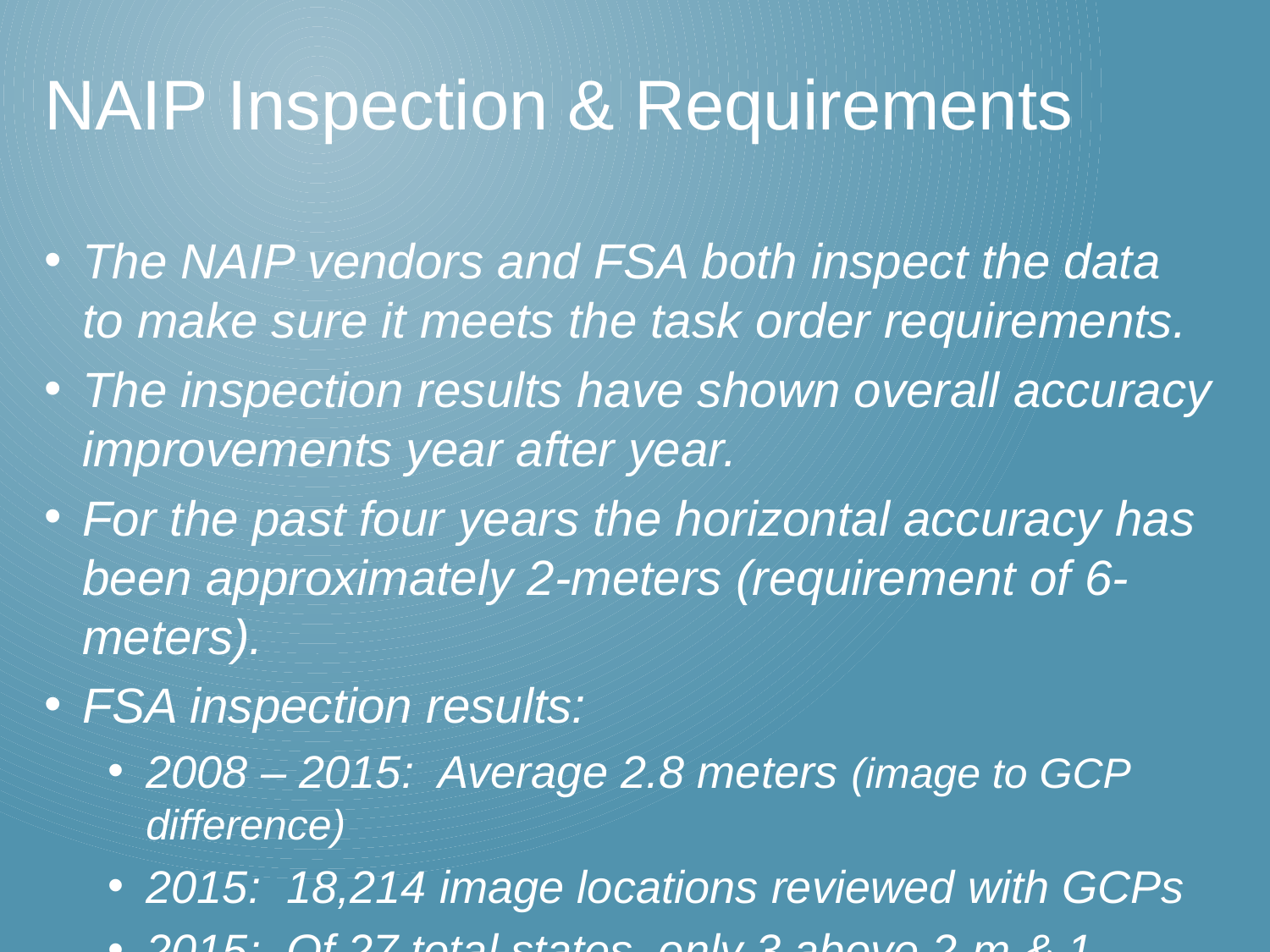

NAIP Inspection & Requirements

The NAIP vendors and FSA both inspect the data to make sure it meets the task order requirements.
The inspection results have shown overall accuracy improvements year after year.
For the past four years the horizontal accuracy has been approximately 2-meters (requirement of 6-meters).
FSA inspection results:
2008 – 2015:  Average 2.8 meters (image to GCP difference)
2015:  18,214 image locations reviewed with GCPs
2015:  Of 27 total states, only 3 above 2-m & 1 above 3-m